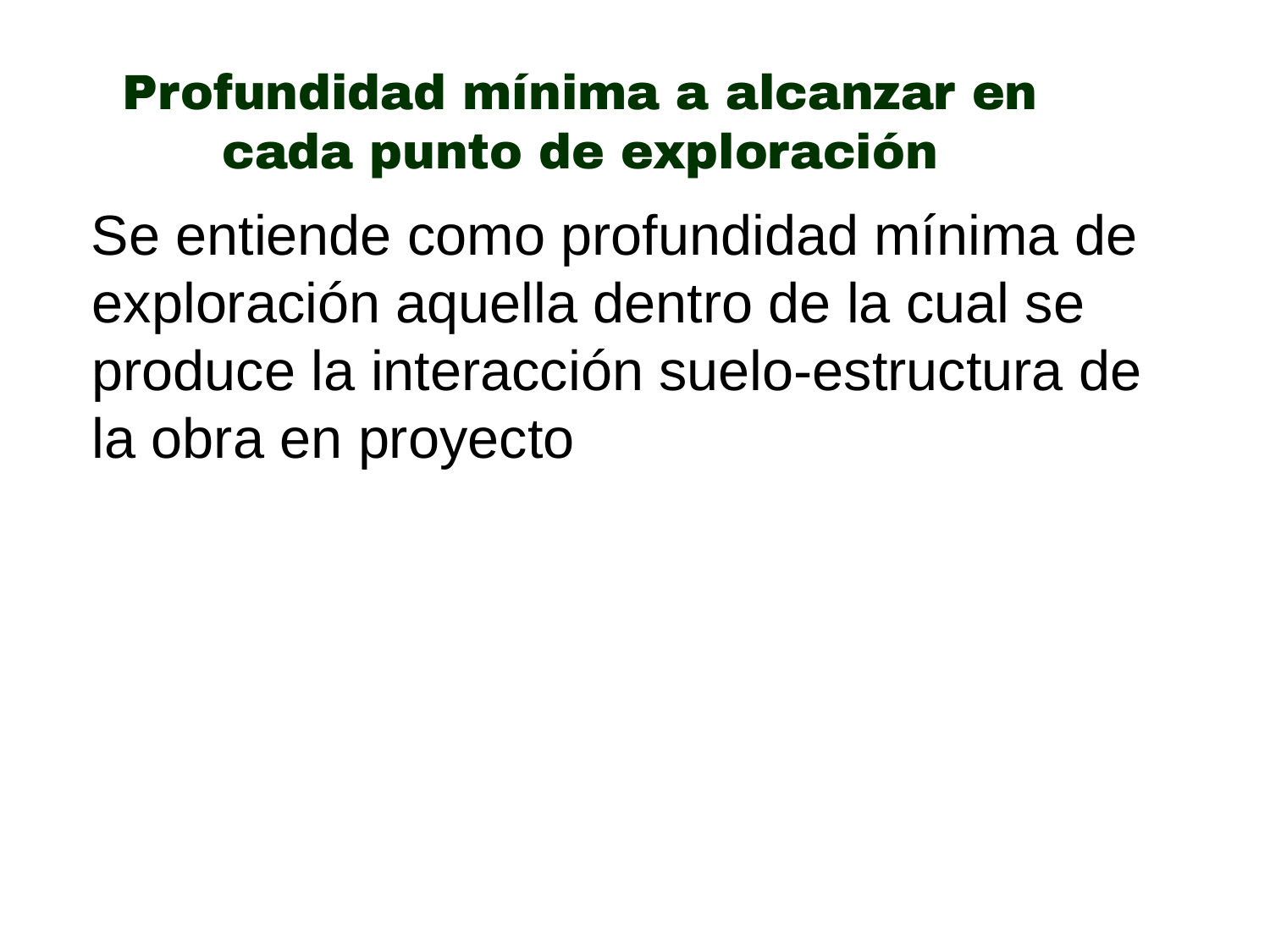

# Profundidad mínima a alcanzar en cada punto de exploración
   Se entiende como profundidad mínima de exploración aquella dentro de la cual se produce la interacción suelo-estructura de la obra en proyecto